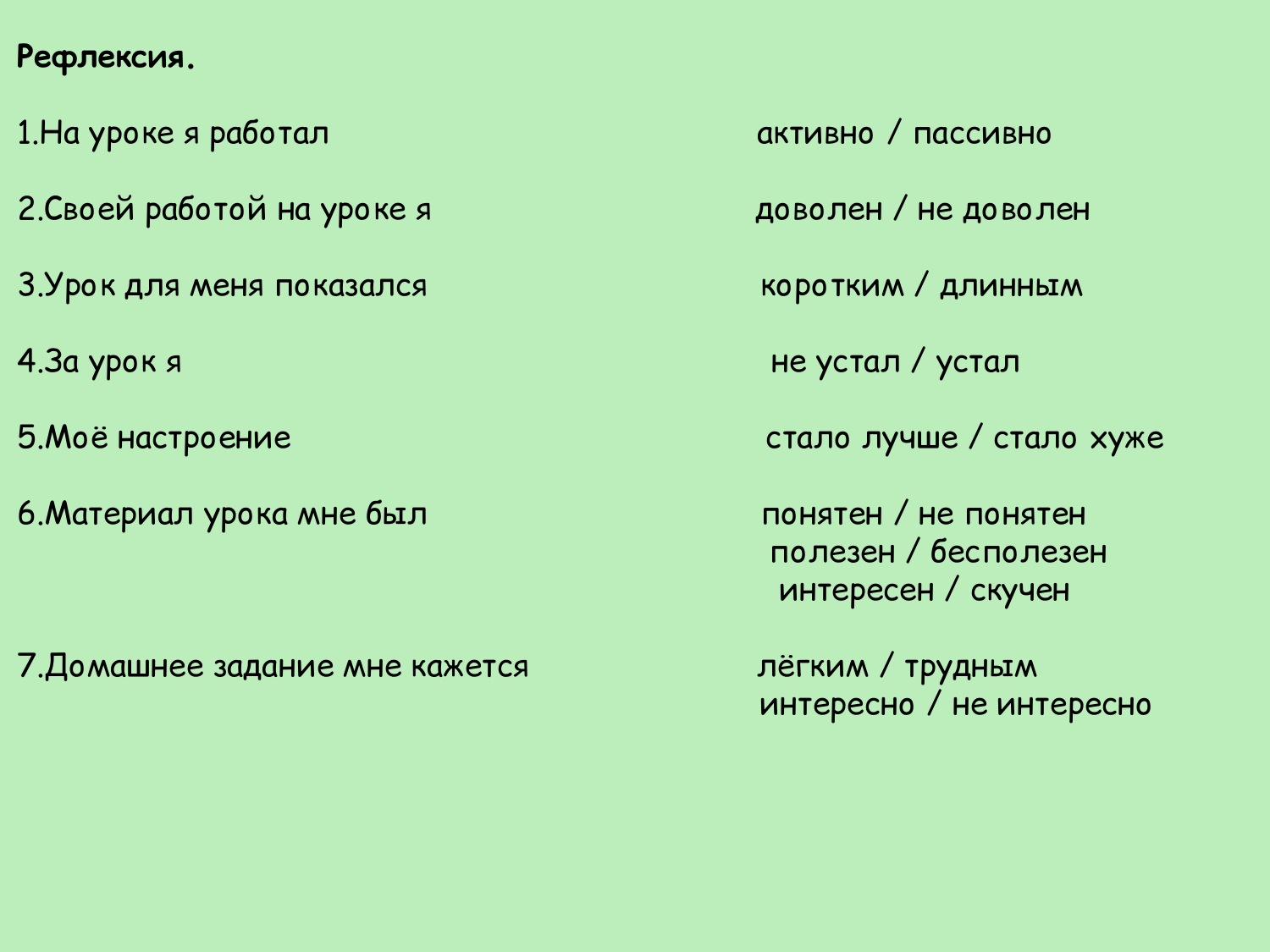

Рефлексия.

На уроке я работал                                             активно / пассивно

Своей работой на уроке я                                  доволен / не доволен

Урок для меня показался                                   коротким / длинным

За урок я                                                              не устал / устал

Моё настроение                                                  стало лучше / стало хуже

Материал урока мне был                                   понятен / не понятен
                                                                               полезен / бесполезен
                                                                                интересен / скучен

Домашнее задание мне кажется                        лёгким / трудным
                                                                              интересно / не интересно